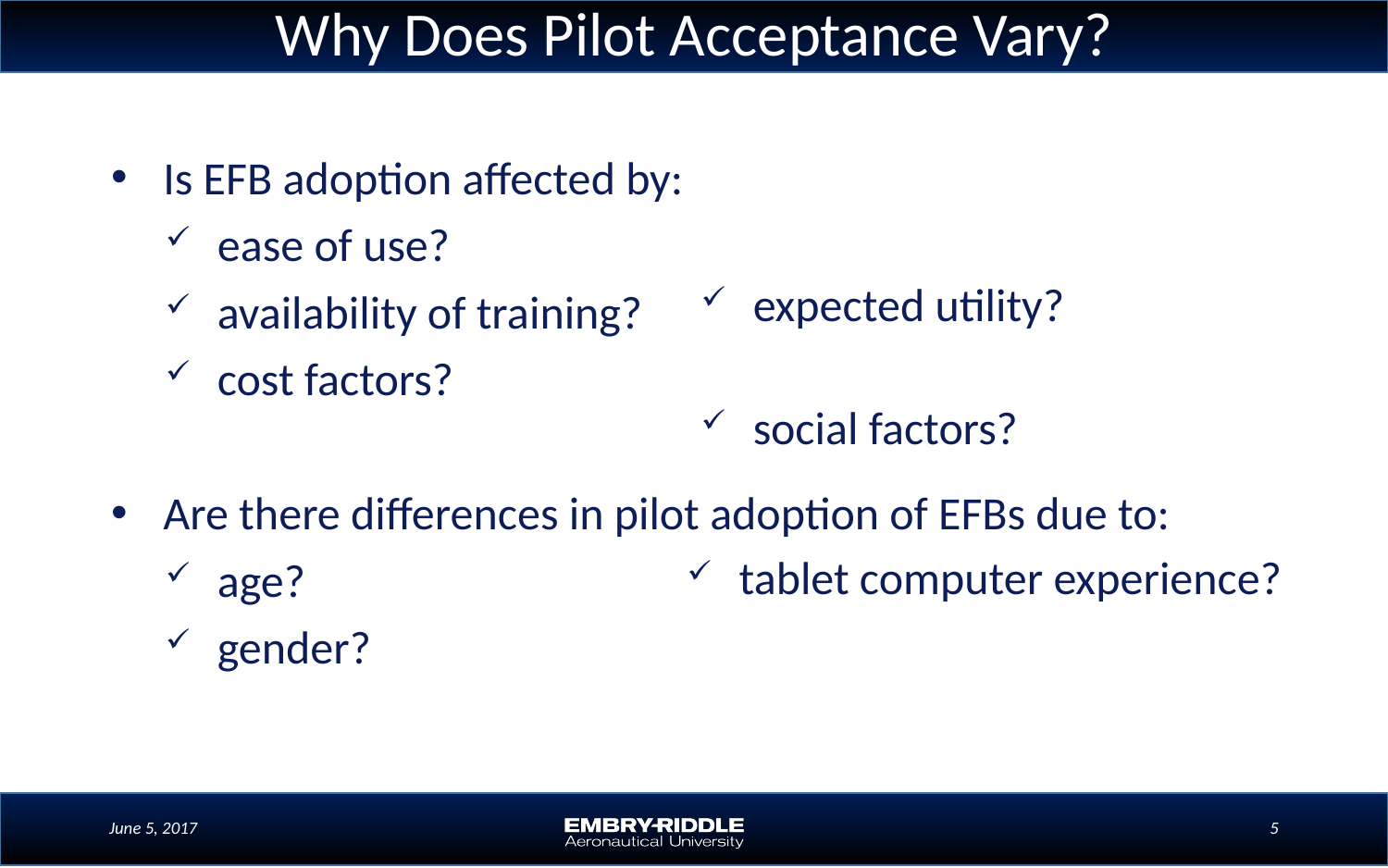

Why Does Pilot Acceptance Vary?
Is EFB adoption affected by:
ease of use?
availability of training?
cost factors?

Are there differences in pilot adoption of EFBs due to:
age?
gender?

expected utility?
social factors?

tablet computer experience?
June 5, 2017
5